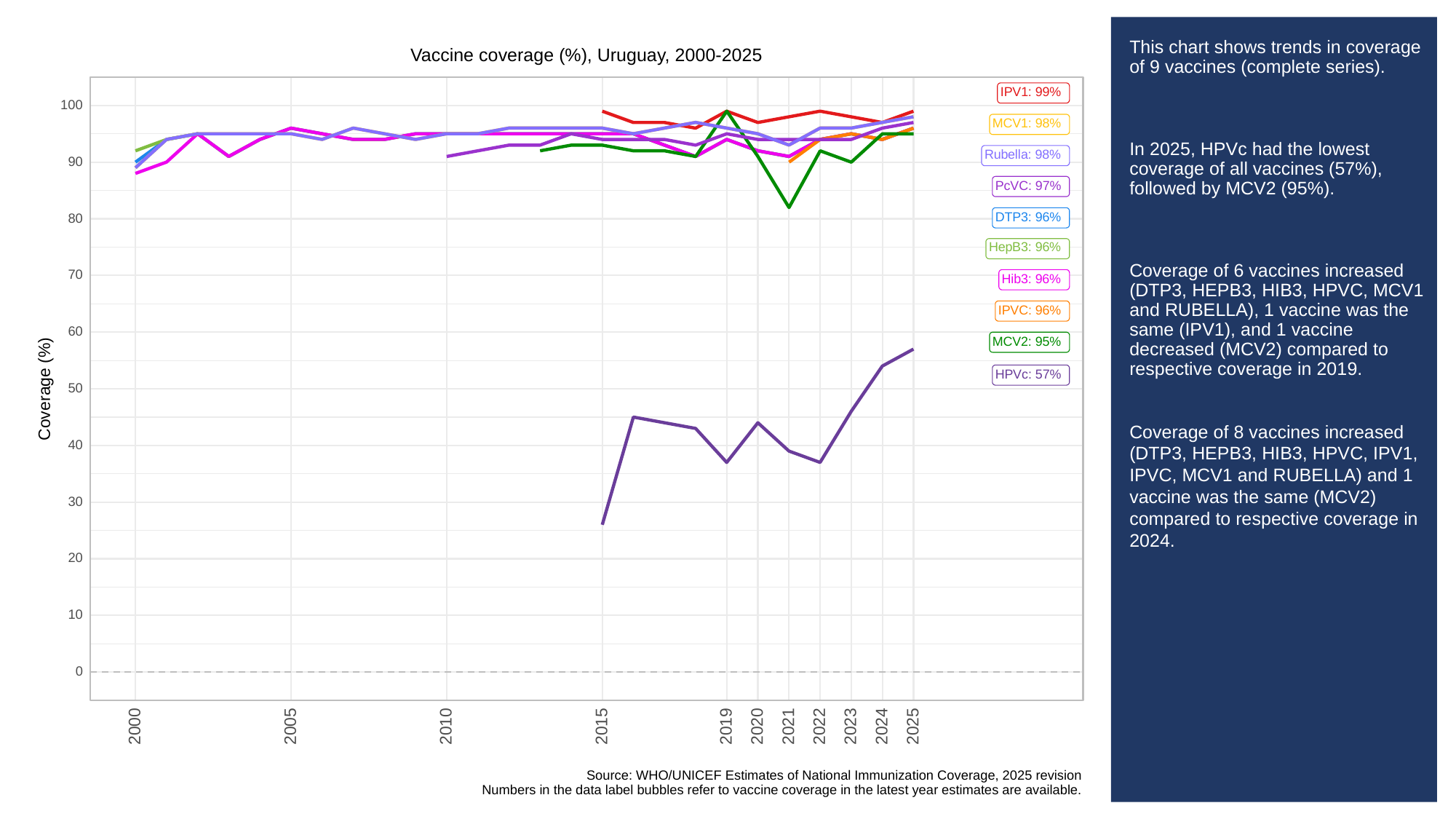

# This chart shows trends in coverage of 9 vaccines (complete series).

In 2025, HPVc had the lowest coverage of all vaccines (57%), followed by MCV2 (95%).

Coverage of 6 vaccines increased (DTP3, HEPB3, HIB3, HPVC, MCV1 and RUBELLA), 1 vaccine was the same (IPV1), and 1 vaccine decreased (MCV2) compared to respective coverage in 2019.

Coverage of 8 vaccines increased (DTP3, HEPB3, HIB3, HPVC, IPV1, IPVC, MCV1 and RUBELLA) and 1 vaccine was the same (MCV2) compared to respective coverage in 2024.

Vaccine coverage (%), Uruguay, 2000-2025

IPV1: 99%

100

MCV1: 98%

Rubella: 98%
90

PcVC: 97%

DTP3: 96%
80

HepB3: 96%

70
Hib3: 96%

IPVC: 96%
60

MCV2: 95%

HPVc: 57%
Coverage (%)
50

40

30

20

10

0

2023
2000
2005
2010
2015
2019
2020
2021
2022
2024
2025
Source: WHO/UNICEF Estimates of National Immunization Coverage, 2025 revision
Numbers in the data label bubbles refer to vaccine coverage in the latest year estimates are available.